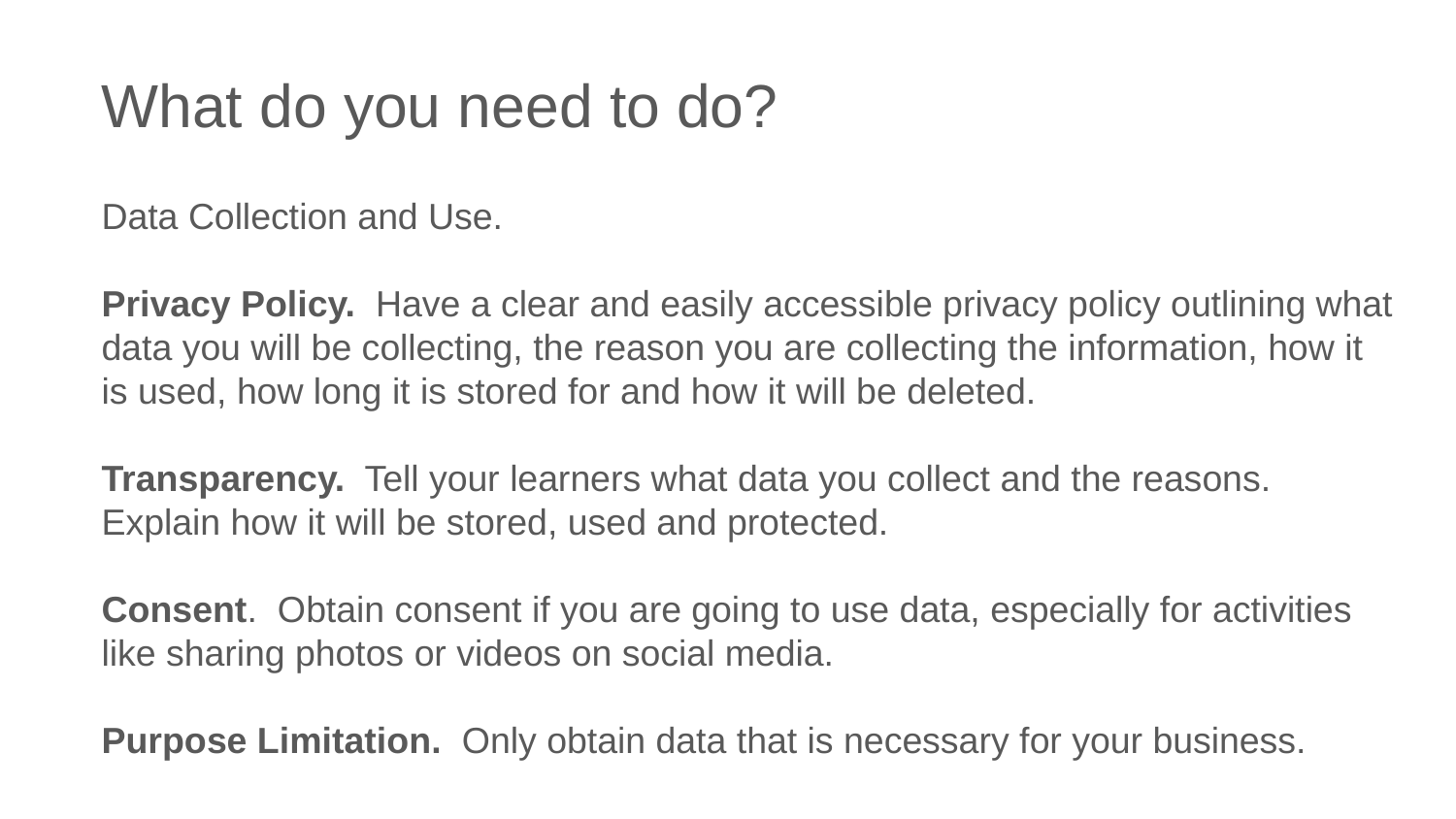

What do you need to do?
Data Collection and Use.

Privacy Policy.  Have a clear and easily accessible privacy policy outlining what data you will be collecting, the reason you are collecting the information, how it is used, how long it is stored for and how it will be deleted.

Transparency.  Tell your learners what data you collect and the reasons.  Explain how it will be stored, used and protected.

Consent.  Obtain consent if you are going to use data, especially for activities like sharing photos or videos on social media.

Purpose Limitation.  Only obtain data that is necessary for your business.